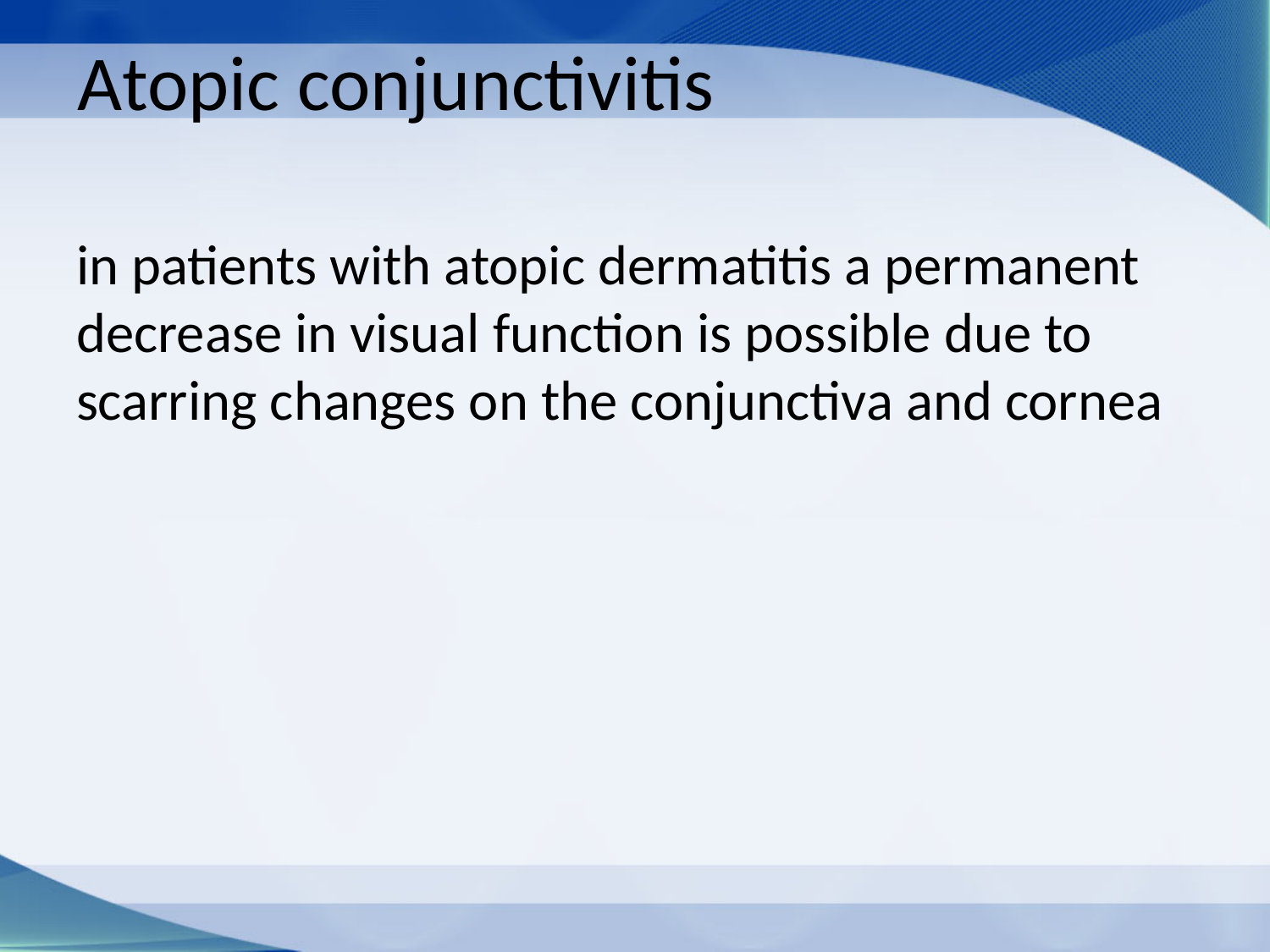

# Atopic conjunctivitis
in patients with atopic dermatitis a permanent decrease in visual function is possible due to scarring changes on the conjunctiva and cornea